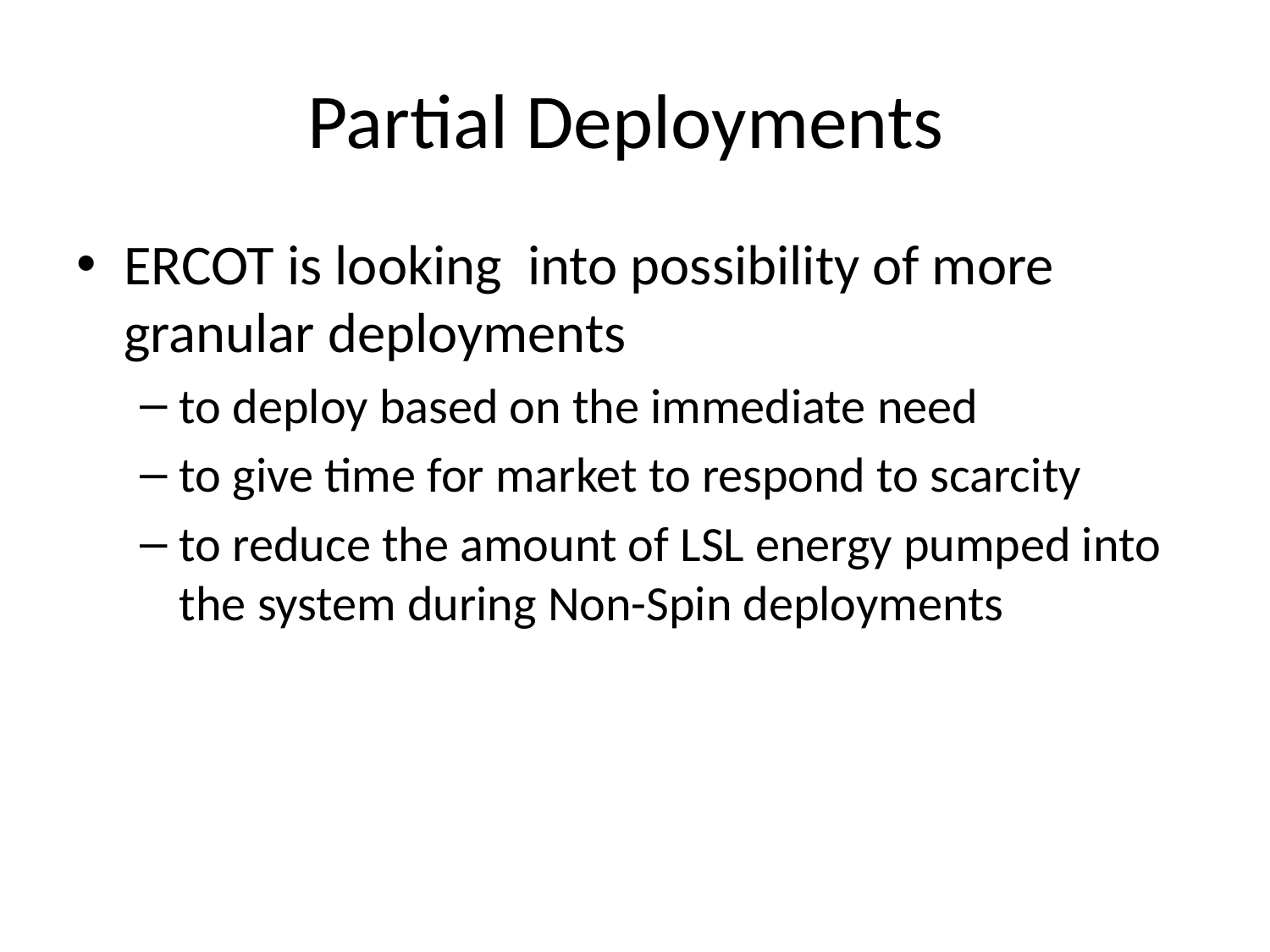

# Partial Deployments
ERCOT is looking  into possibility of more granular deployments
to deploy based on the immediate need
to give time for market to respond to scarcity
to reduce the amount of LSL energy pumped into the system during Non-Spin deployments